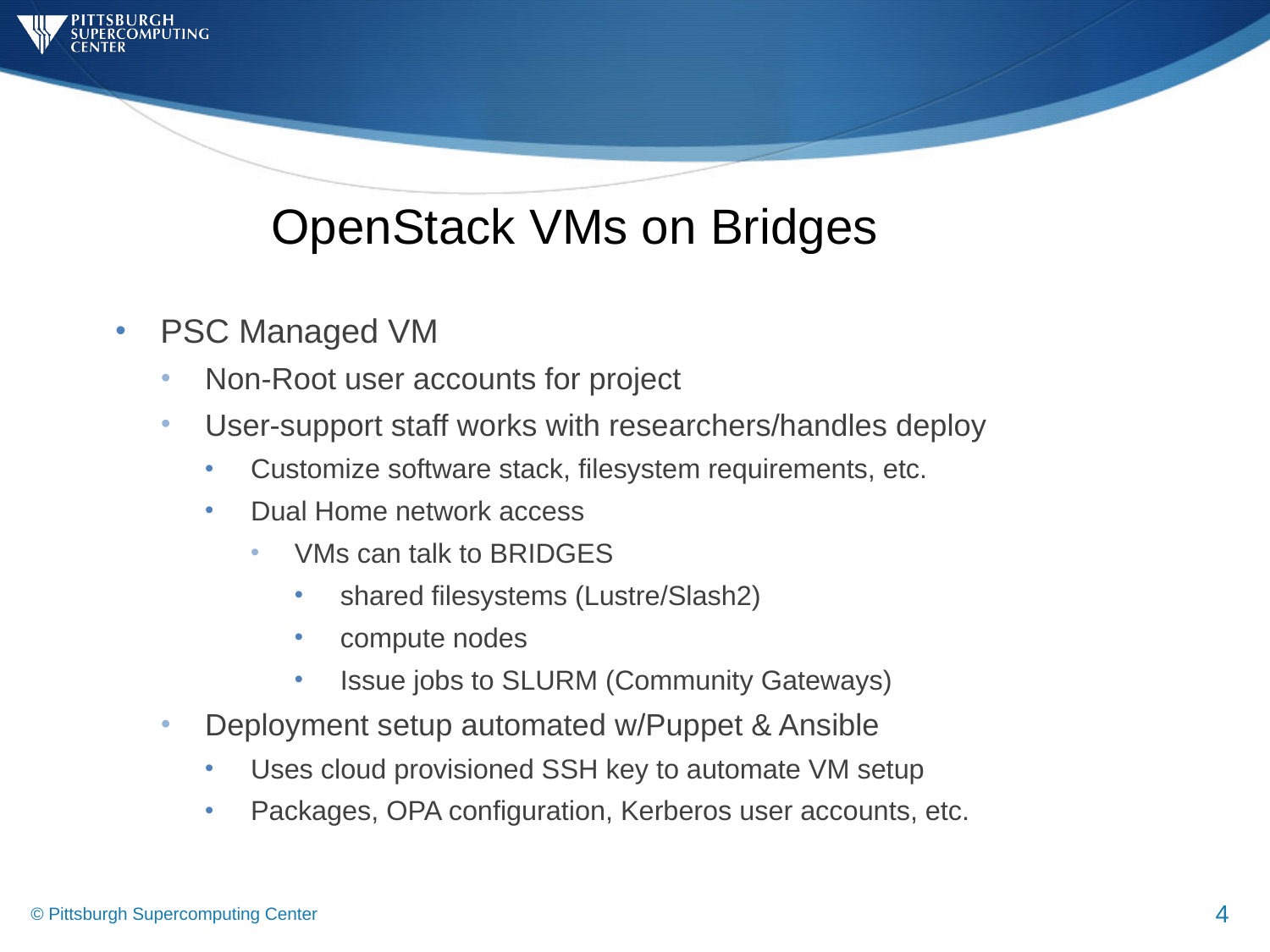

# OpenStack VMs on Bridges
PSC Managed VM
Non-Root user accounts for project
User-support staff works with researchers/handles deploy
Customize software stack, filesystem requirements, etc.
Dual Home network access
VMs can talk to BRIDGES
shared filesystems (Lustre/Slash2)
compute nodes
Issue jobs to SLURM (Community Gateways)
Deployment setup automated w/Puppet & Ansible
Uses cloud provisioned SSH key to automate VM setup
Packages, OPA configuration, Kerberos user accounts, etc.